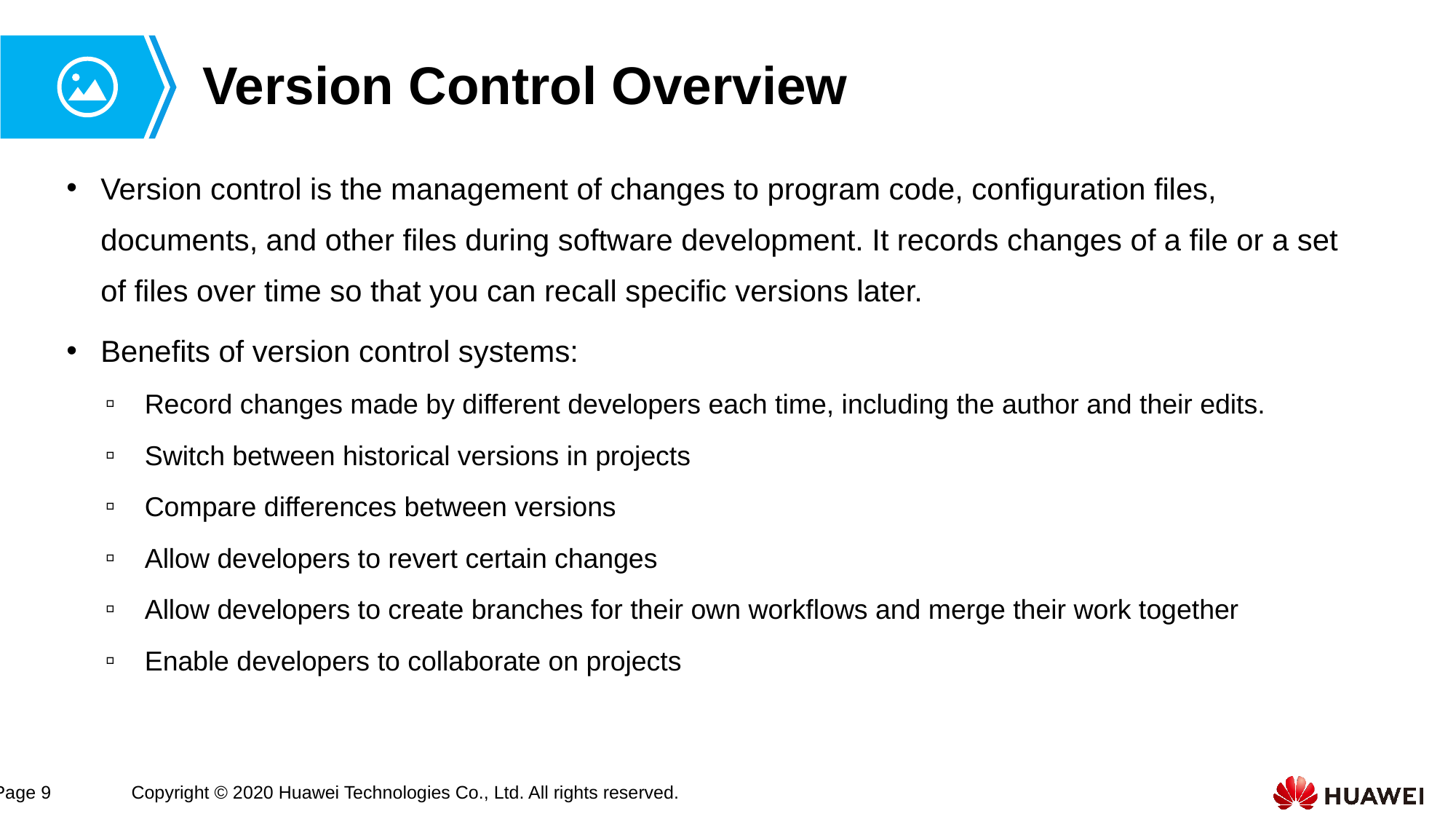

# Version Control Overview
Version control is the management of changes to program code, configuration files, documents, and other files during software development. It records changes of a file or a set of files over time so that you can recall specific versions later.
Benefits of version control systems:
Record changes made by different developers each time, including the author and their edits.
Switch between historical versions in projects
Compare differences between versions
Allow developers to revert certain changes
Allow developers to create branches for their own workflows and merge their work together
Enable developers to collaborate on projects